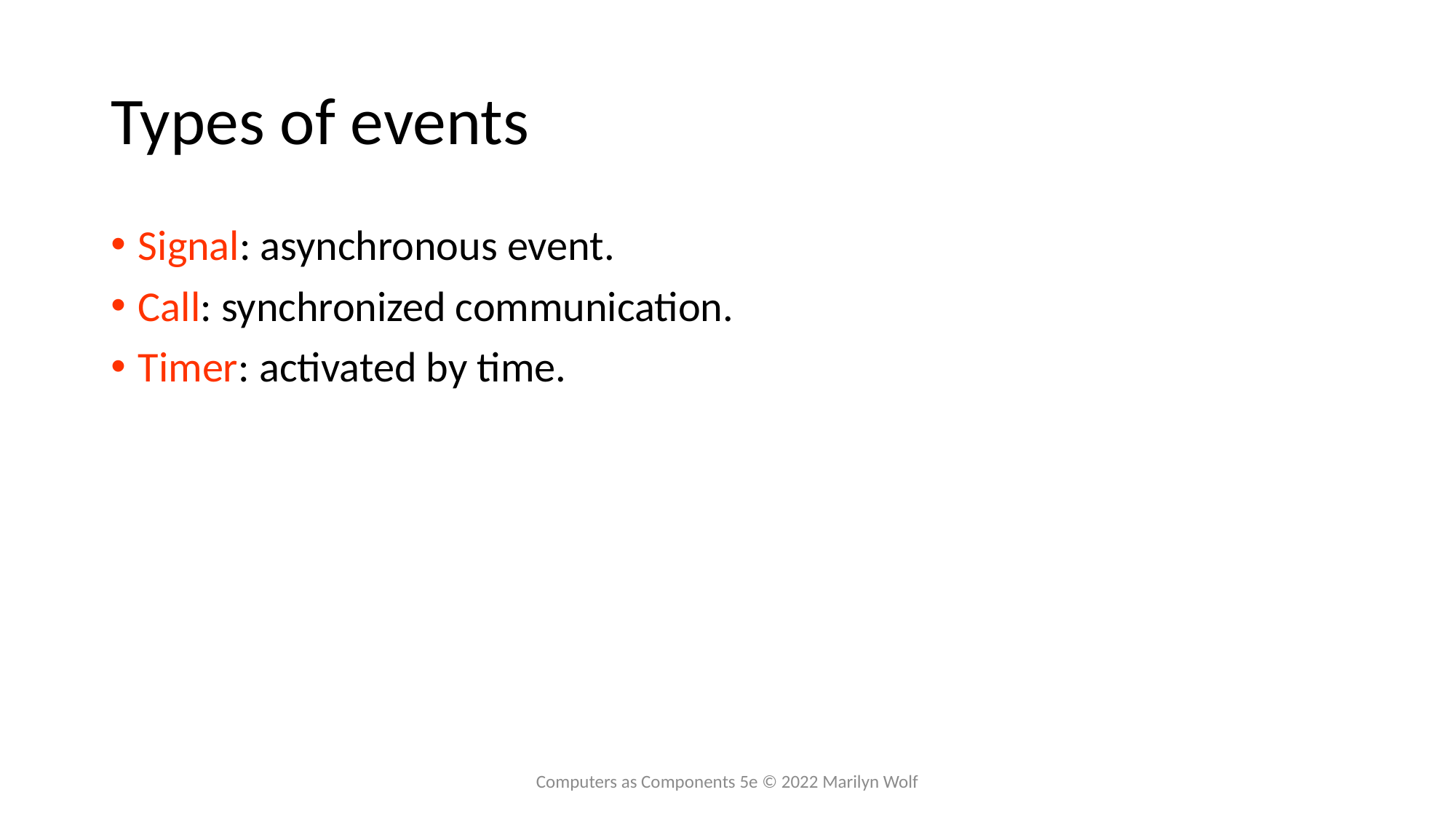

# Types of events
Signal: asynchronous event.
Call: synchronized communication.
Timer: activated by time.
Computers as Components 5e © 2022 Marilyn Wolf